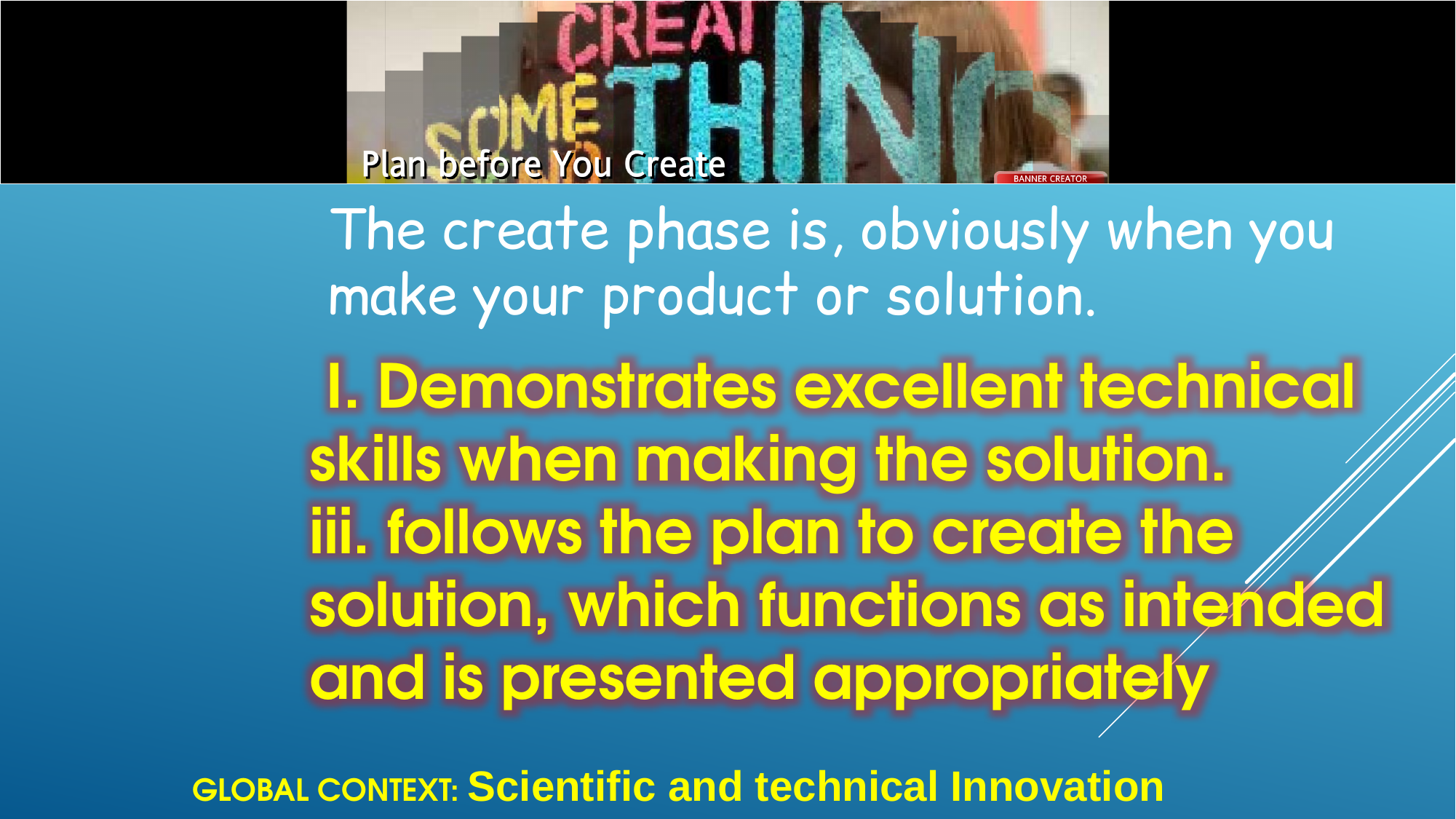

The create phase is, obviously when you make your product or solution.
 I. Demonstrates excellent technical skills when making the solution.
iii. follows the plan to create the solution, which functions as intended and is presented appropriately
GLOBAL CONTEXT: Scientific and technical Innovation